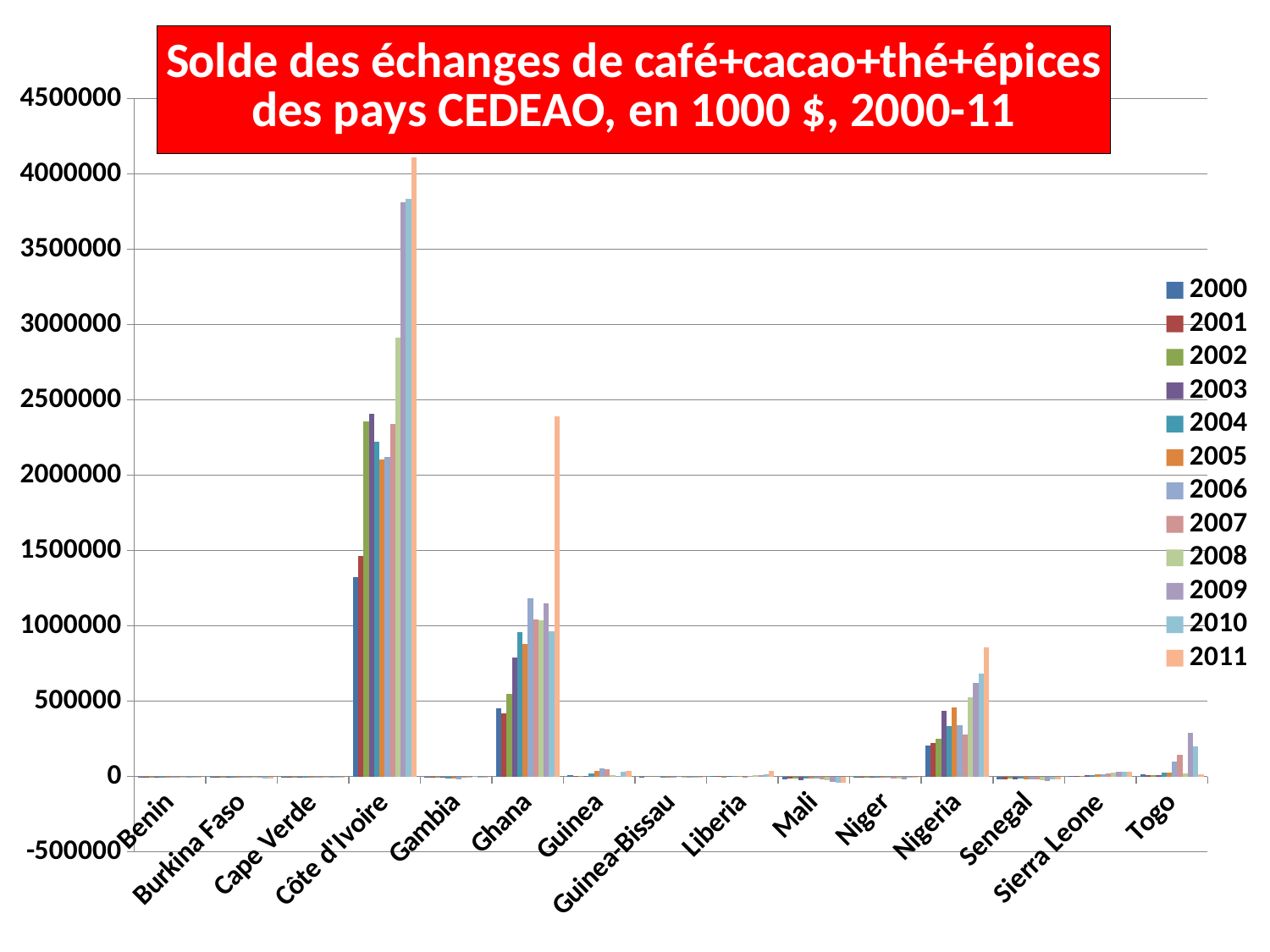

### Chart: Solde des échanges de café+cacao+thé+épices des pays CEDEAO, en 1000 $, 2000-11

| Category | 2000 | 2001 | 2002 | 2003 | 2004 | 2005 | 2006 | 2007 | 2008 | 2009 | 2010 | 2011 |
|---|---|---|---|---|---|---|---|---|---|---|---|---|
| Benin | -319.0 | -809.0 | -2683.0 | -1433.0 | -771.0 | -1062.0 | -3013.0 | -1003.0 | -1447.0 | -1660.0 | -2490.0 | -10029.0 |
| Burkina Faso | -5436.0 | -2285.0 | -3218.0 | -4547.0 | -4711.0 | -3500.0 | -3416.0 | -5087.0 | -3153.0 | -6426.0 | -11623.0 | -12031.0 |
| Cape Verde | -2379.0 | -2112.0 | -1419.0 | -1930.0 | -2970.0 | -2845.0 | -3325.0 | -4207.0 | -4407.0 | -4290.0 | -4059.0 | -5065.0 |
| Côte d'Ivoire | 1322377.0 | 1461030.0 | 2360102.0 | 2405598.0 | 2222205.0 | 2105518.0 | 2123113.0 | 2339261.0 | 2913297.0 | 3812641.0 | 3837226.0 | 4111710.0 |
| Gambia | -2770.0 | -1048.0 | -1276.0 | -1168.0 | -11321.0 | -11398.0 | -16898.0 | -4989.0 | -3265.0 | 1151.0 | -4709.0 | -545.0 |
| Ghana | 454711.0 | 418360.0 | 547229.0 | 791199.0 | 955730.0 | 880156.0 | 1181272.0 | 1043937.0 | 1037249.0 | 1150889.0 | 964805.0 | 2393073.0 |
| Guinea | 6478.0 | 4271.0 | 1662.0 | 2834.0 | 18371.0 | 37764.0 | 51926.0 | 48083.0 | 6674.0 | 3895.0 | 29043.0 | 36039.0 |
| Guinea-Bissau | -365.0 | -20.0 | -166.0 | -280.0 | -299.0 | -353.0 | -482.0 | -183.0 | -523.0 | -705.0 | -1062.0 | -1149.0 |
| Liberia | 2925.0 | 197.0 | -852.0 | 3341.0 | 249.0 | 320.0 | -2108.0 | 1421.0 | 8237.0 | 8399.0 | 15419.0 | 35460.0 |
| Mali | -17524.0 | -15429.0 | -16245.0 | -22928.0 | -14791.0 | -14961.0 | -16536.0 | -19539.0 | -27142.0 | -37641.0 | -39273.0 | -39550.0 |
| Niger | -3869.0 | -4214.0 | -8860.0 | -6420.0 | -7133.0 | -5871.0 | -7502.0 | -11321.0 | -11665.0 | -17293.0 | -7103.0 | -10908.0 |
| Nigeria | 203213.0 | 219387.0 | 252495.0 | 435900.0 | 334364.0 | 458992.0 | 338917.0 | 279094.0 | 523163.0 | 622667.0 | 681605.0 | 859616.0 |
| Senegal | -17693.0 | -17326.0 | -13202.0 | -20293.0 | -16677.0 | -18674.0 | -16998.0 | -22106.0 | -26467.0 | -28401.0 | -20600.0 | -19786.0 |
| Sierra Leone | 3268.0 | 3885.0 | 3089.0 | 7614.0 | 9206.0 | 12844.0 | 13109.0 | 21433.0 | 22670.0 | 28569.0 | 28546.0 | 29294.0 |
| Togo | 15643.0 | 8559.0 | 8937.0 | 11231.0 | 25080.0 | 23703.0 | 101157.0 | 142719.0 | 19770.0 | 288822.0 | 200864.0 | 14032.0 |